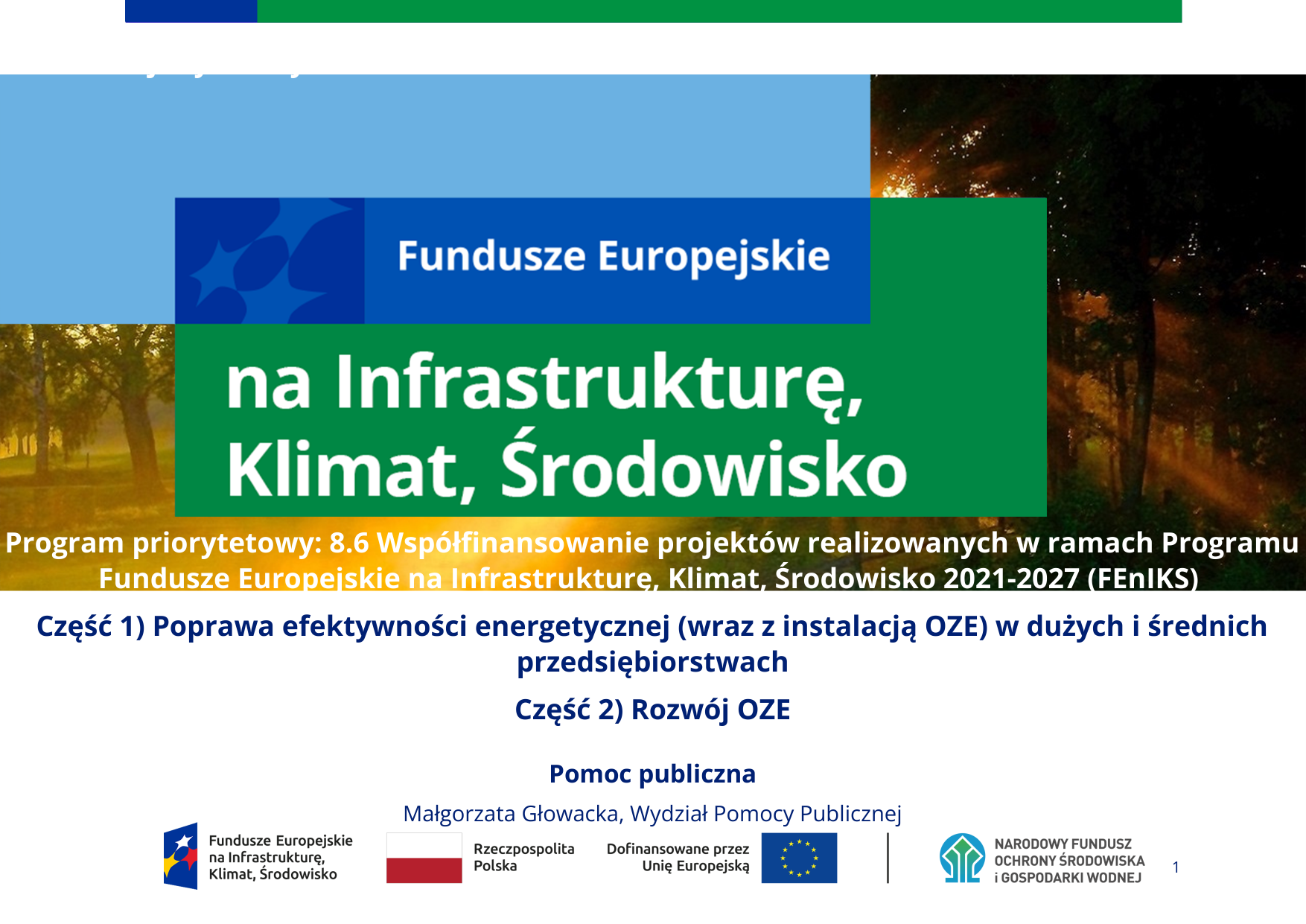

# Slajd tytułowy
Program priorytetowy: 8.6 Współfinansowanie projektów realizowanych w ramach Programu Fundusze Europejskie na Infrastrukturę, Klimat, Środowisko 2021-2027 (FEnIKS)
Część 1) Poprawa efektywności energetycznej (wraz z instalacją OZE) w dużych i średnich przedsiębiorstwach
Część 2) Rozwój OZE
Pomoc publiczna

Małgorzata Głowacka, Wydział Pomocy Publicznej
1